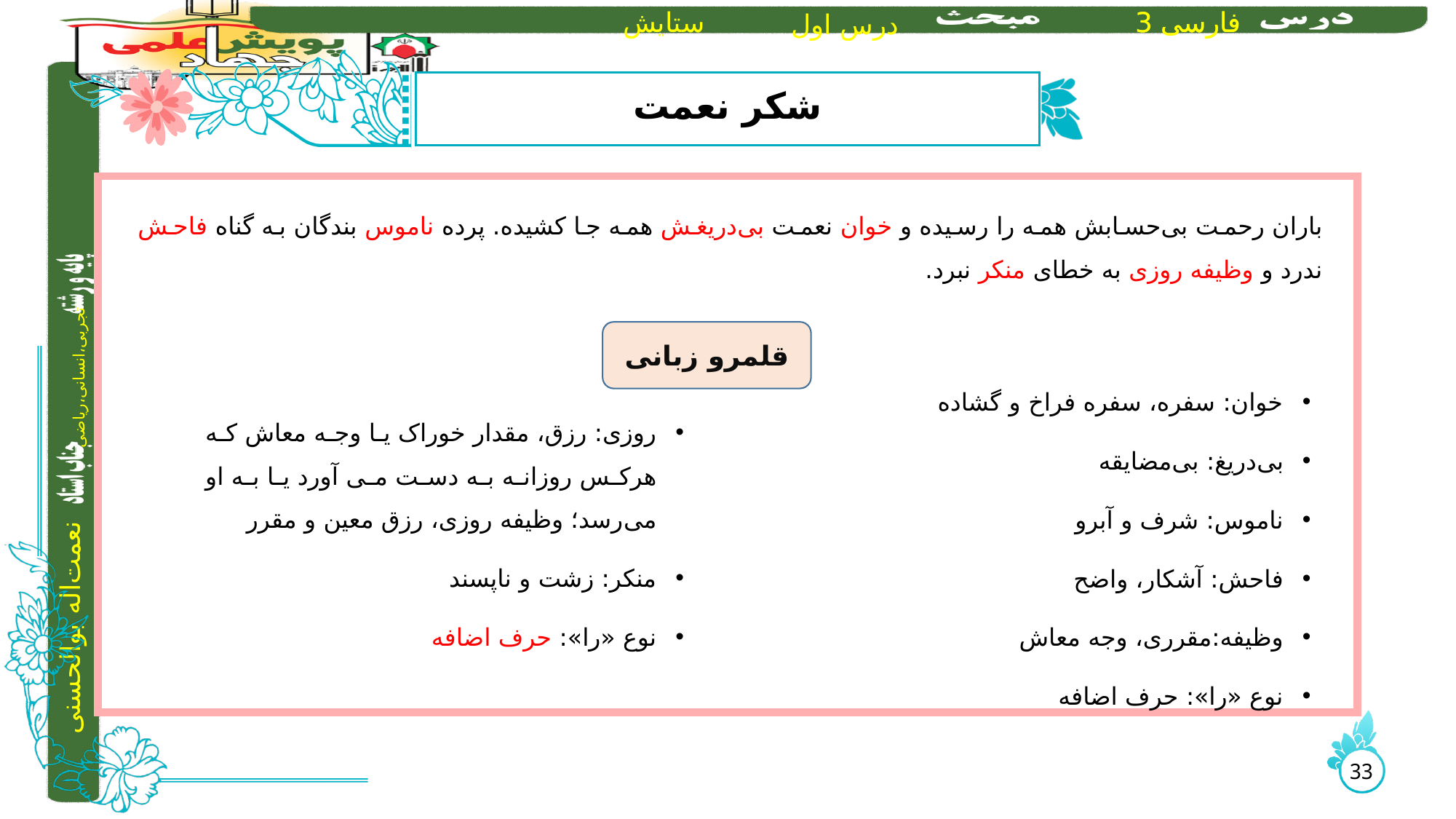

# شکر نعمت
باران رحمت بی‌حسابش همه را رسیده و خوان نعمت بی‌دریغش همه جا کشیده. پرده ناموس بندگان به گناه فاحش ندرد و وظیفه روزی به خطای منکر نبرد.
خوان: سفره، سفره فراخ و گشاده
بی‌دریغ: بی‌مضایقه
ناموس: شرف و آبرو
فاحش: آشکار، واضح
وظیفه:مقرری، وجه معاش
نوع «را»: حرف اضافه

روزی: رزق، مقدار خوراک یا وجه معاش که هرکس روزانه به دست می آورد یا به او می‌رسد؛ وظیفه روزی، رزق معین و مقرر
منکر: زشت و ناپسند
نوع «را»: حرف اضافه